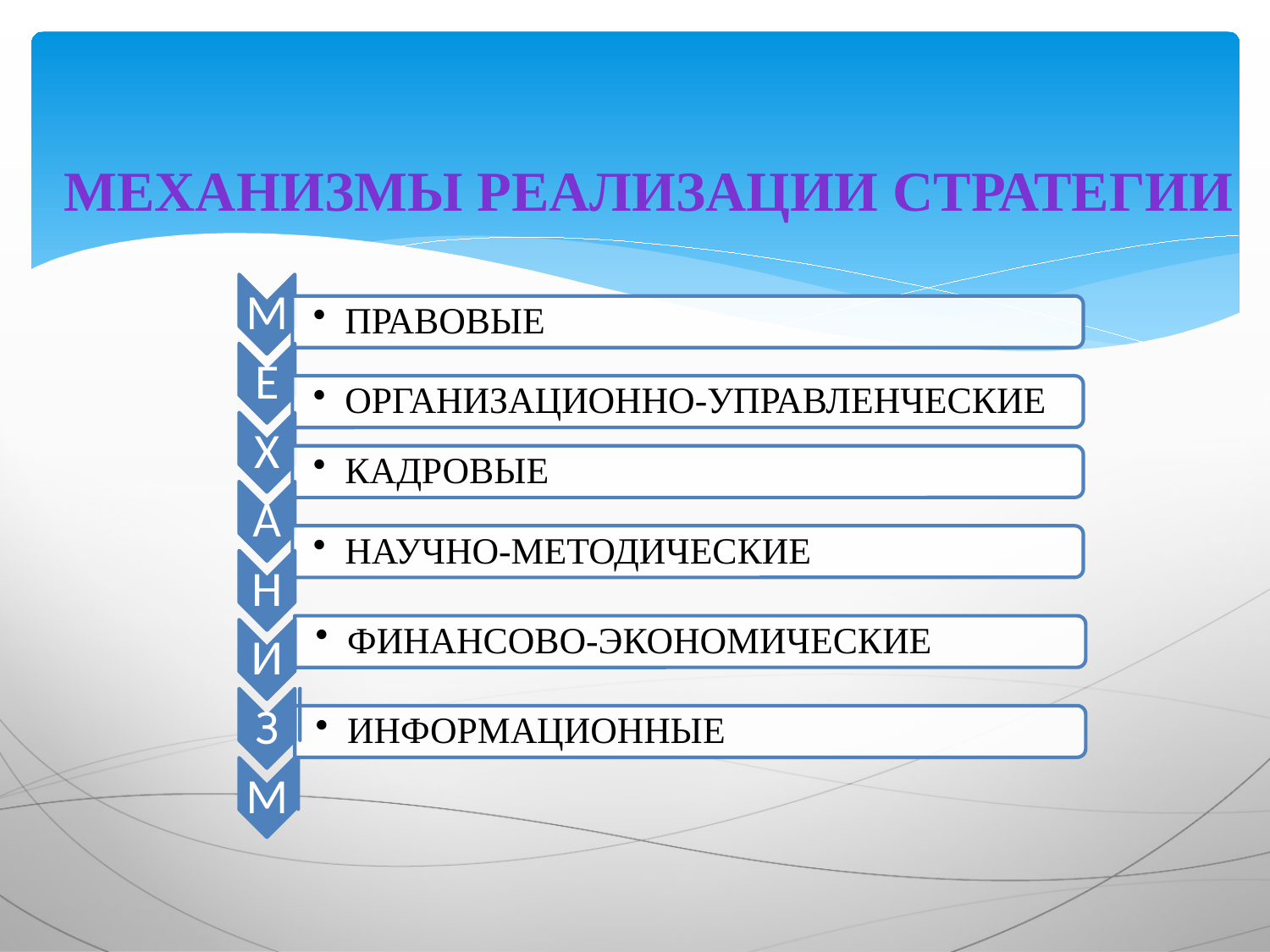

Механизмы реализации стратегии
М
ПРАВОВЫЕ
Е
ОРГАНИЗАЦИОННО-УПРАВЛЕНЧЕСКИЕ
Х
КАДРОВЫЕ
А
НАУЧНО-МЕТОДИЧЕСКИЕ
Н
ФИНАНСОВО-ЭКОНОМИЧЕСКИЕ
И
ИНФОРМАЦИОННЫЕ
З
М